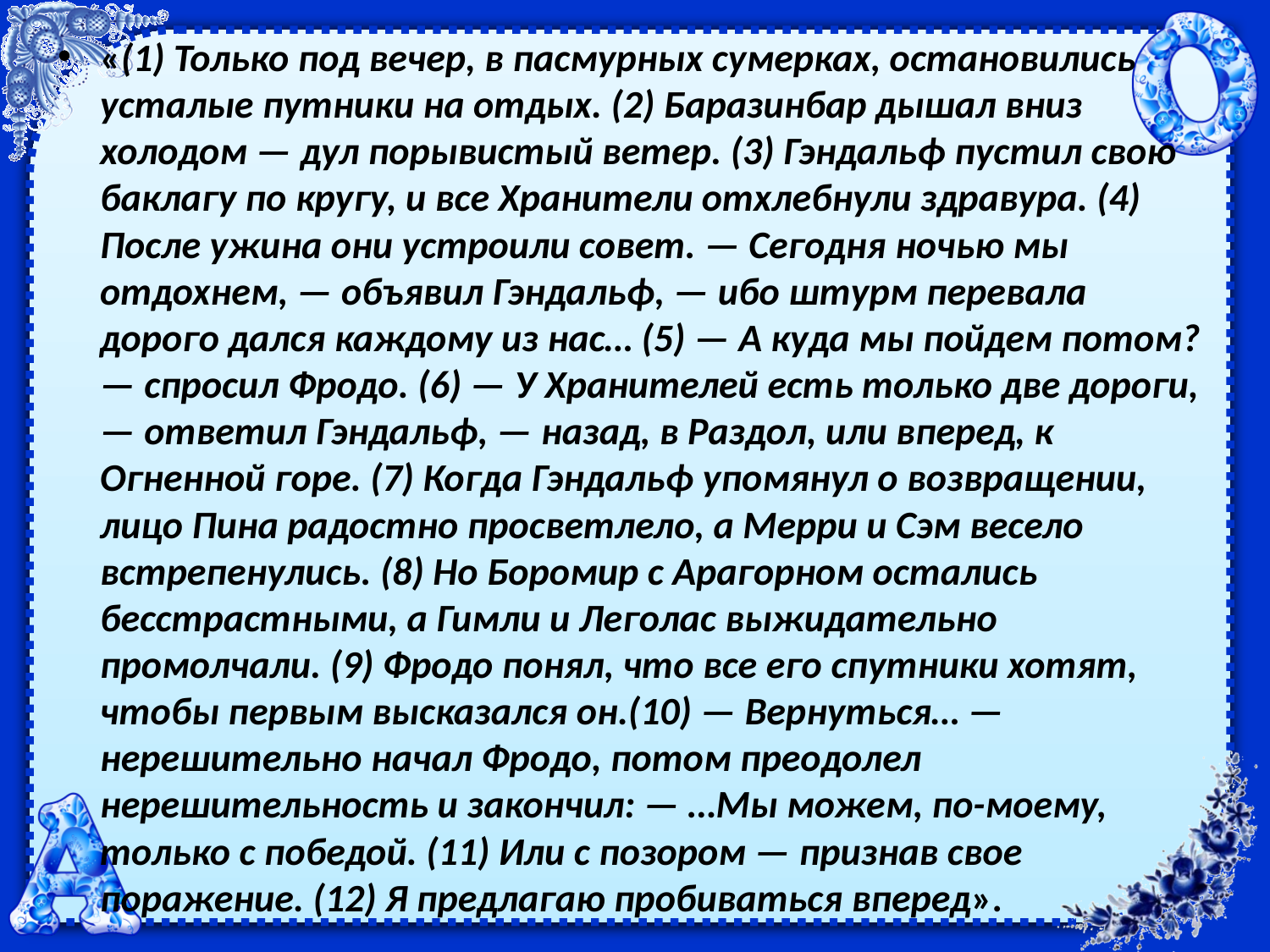

«(1) Только под вечер, в пасмурных сумерках, остановились усталые путники на отдых. (2) Баразинбар дышал вниз холодом — дул порывистый ветер. (3) Гэндальф пустил свою баклагу по кругу, и все Хранители отхлебнули здравура. (4) После ужина они устроили совет. — Сегодня ночью мы отдохнем, — объявил Гэндальф, — ибо штурм перевала дорого дался каждому из нас… (5) — А куда мы пойдем потом? — спросил Фродо. (6) — У Хранителей есть только две дороги, — ответил Гэндальф, — назад, в Раздол, или вперед, к Огненной горе. (7) Когда Гэндальф упомянул о возвращении, лицо Пина радостно просветлело, а Мерри и Сэм весело встрепенулись. (8) Но Боромир с Арагорном остались бесстрастными, а Гимли и Леголас выжидательно промолчали. (9) Фродо понял, что все его спутники хотят, чтобы первым высказался он.(10) — Вернуться… — нерешительно начал Фродо, потом преодолел нерешительность и закончил: — …Мы можем, по-моему, только с победой. (11) Или с позором — признав свое поражение. (12) Я предлагаю пробиваться вперед».